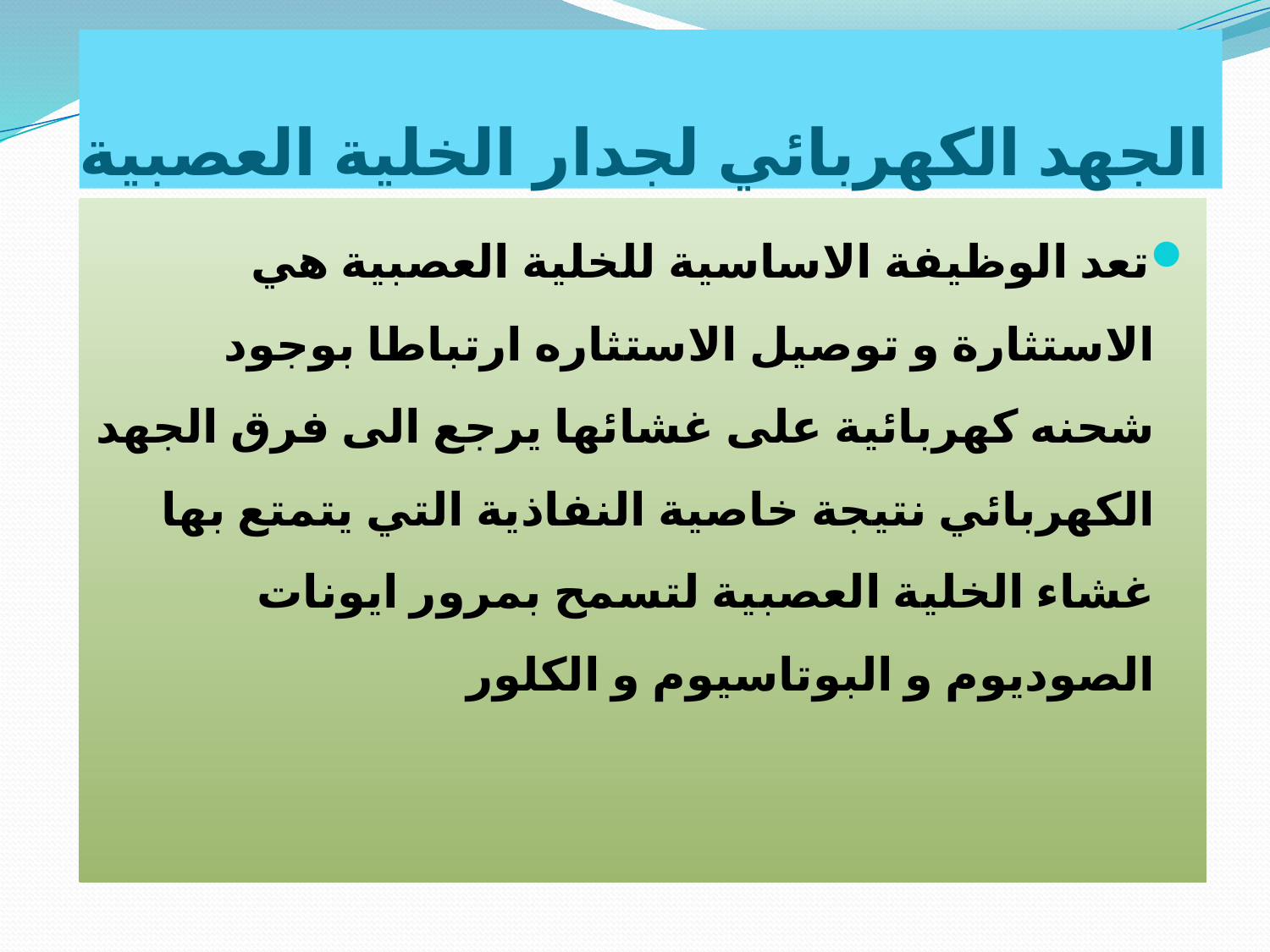

# الجهد الكهربائي لجدار الخلية العصبية
تعد الوظيفة الاساسية للخلية العصبية هي الاستثارة و توصيل الاستثاره ارتباطا بوجود شحنه كهربائية على غشائها يرجع الى فرق الجهد الكهربائي نتيجة خاصية النفاذية التي يتمتع بها غشاء الخلية العصبية لتسمح بمرور ايونات الصوديوم و البوتاسيوم و الكلور